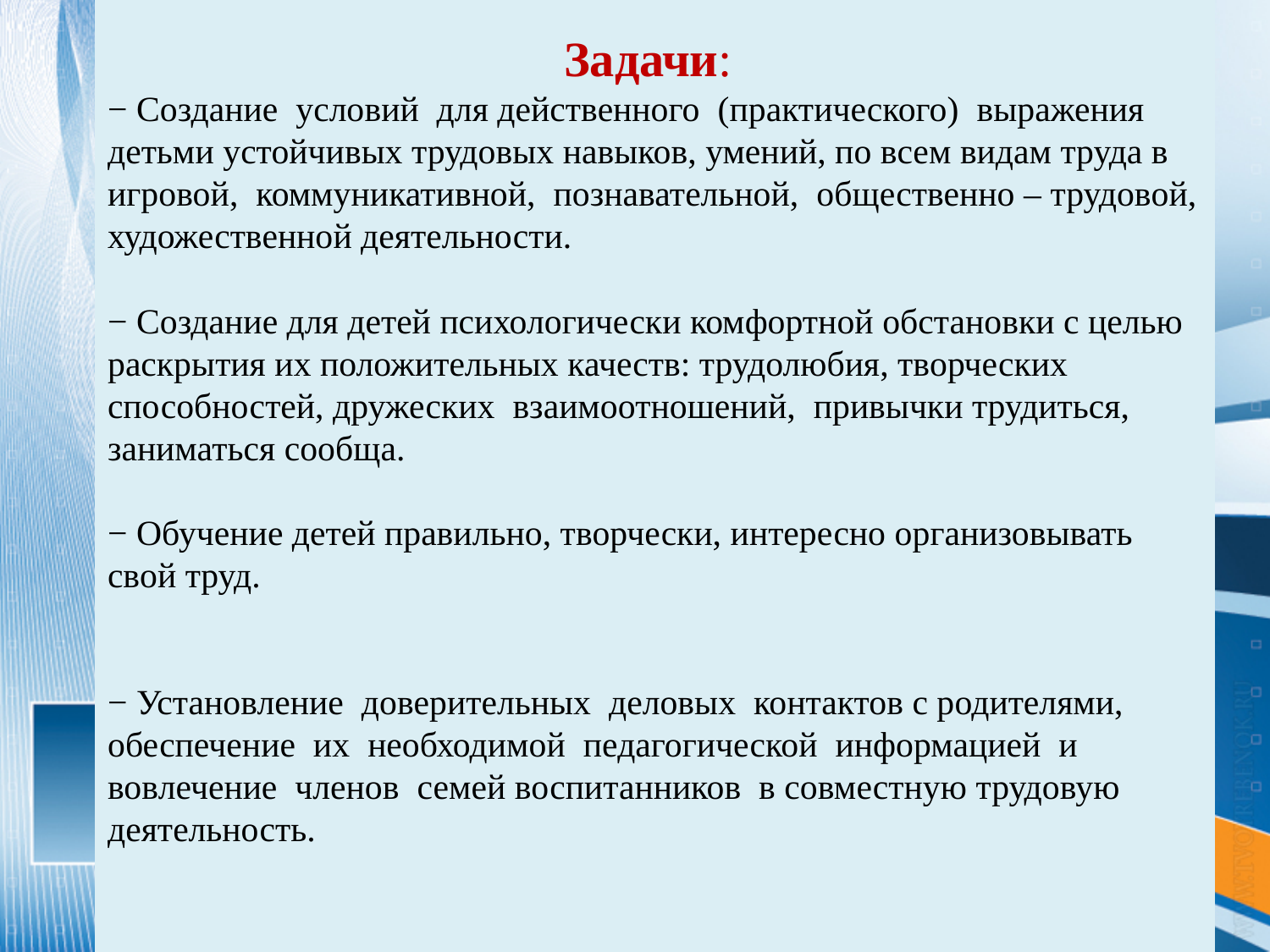

Задачи:
− Создание  условий  для действенного  (практического)  выражения детьми устойчивых трудовых навыков, умений, по всем видам труда в игровой,  коммуникативной,  познавательной,  общественно – трудовой, художественной деятельности.

− Создание для детей психологически комфортной обстановки с целью раскрытия их положительных качеств: трудолюбия, творческих способностей, дружеских  взаимоотношений,  привычки трудиться, заниматься сообща.

− Обучение детей правильно, творчески, интересно организовывать свой труд.

− Установление  доверительных  деловых  контактов с родителями,  обеспечение  их  необходимой  педагогической  информацией  и  вовлечение  членов  семей воспитанников  в совместную трудовую деятельность.